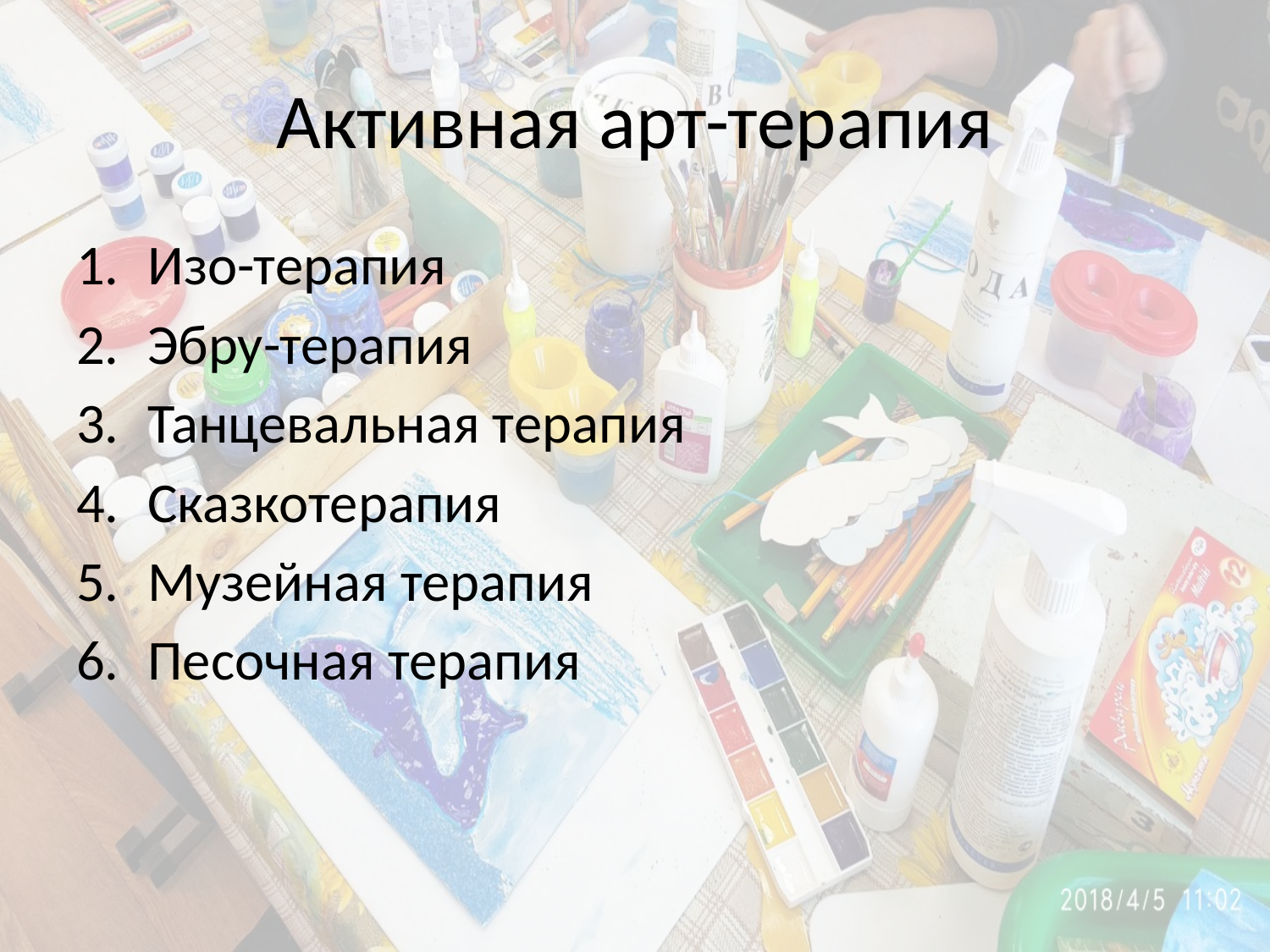

# Активная арт-терапия
Изо-терапия
Эбру-терапия
Танцевальная терапия
Сказкотерапия
Музейная терапия
Песочная терапия